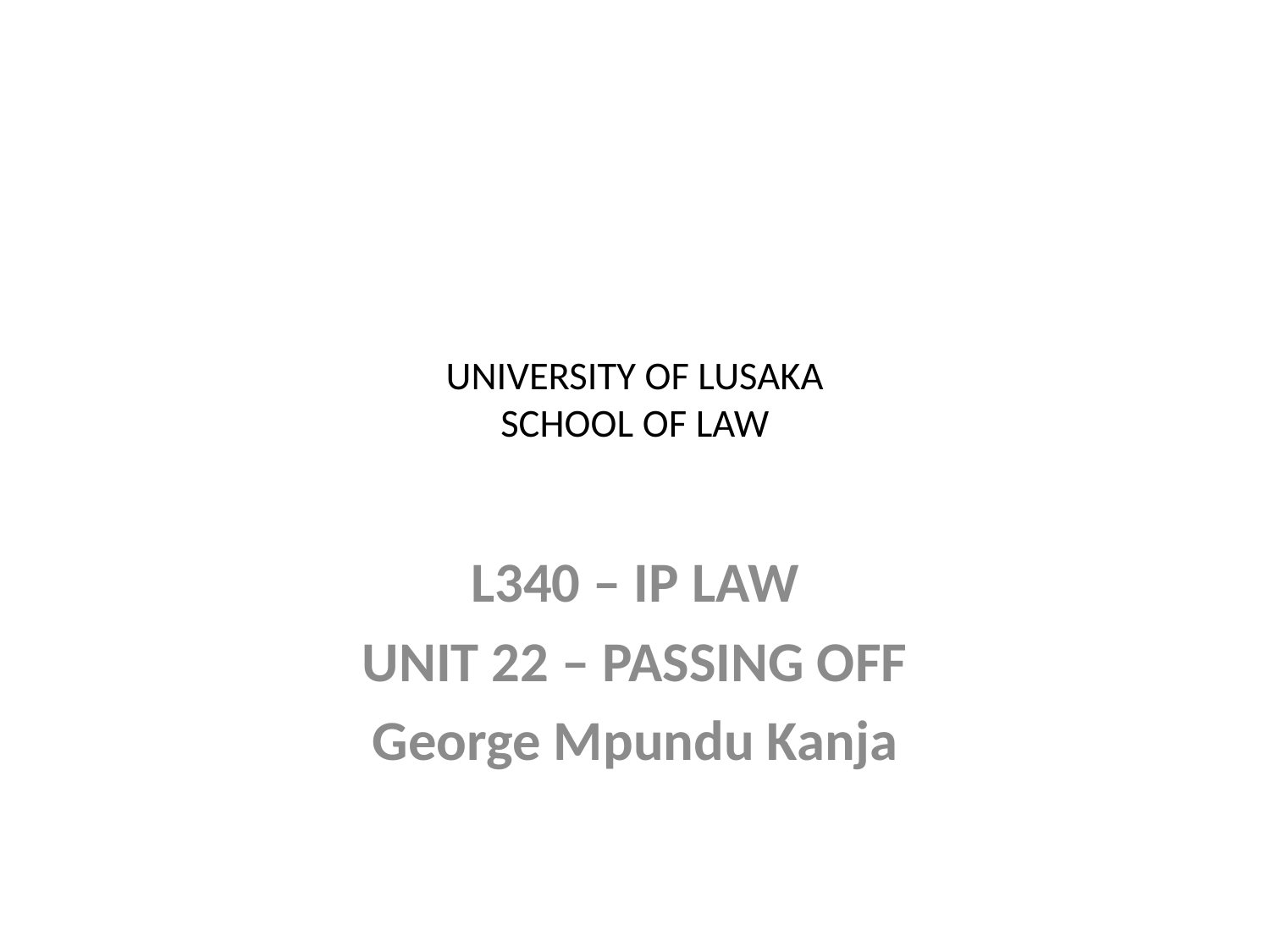

# UNIVERSITY OF LUSAKA SCHOOL OF LAW
L340 – IP LAW
UNIT 22 – PASSING OFF
George Mpundu Kanja